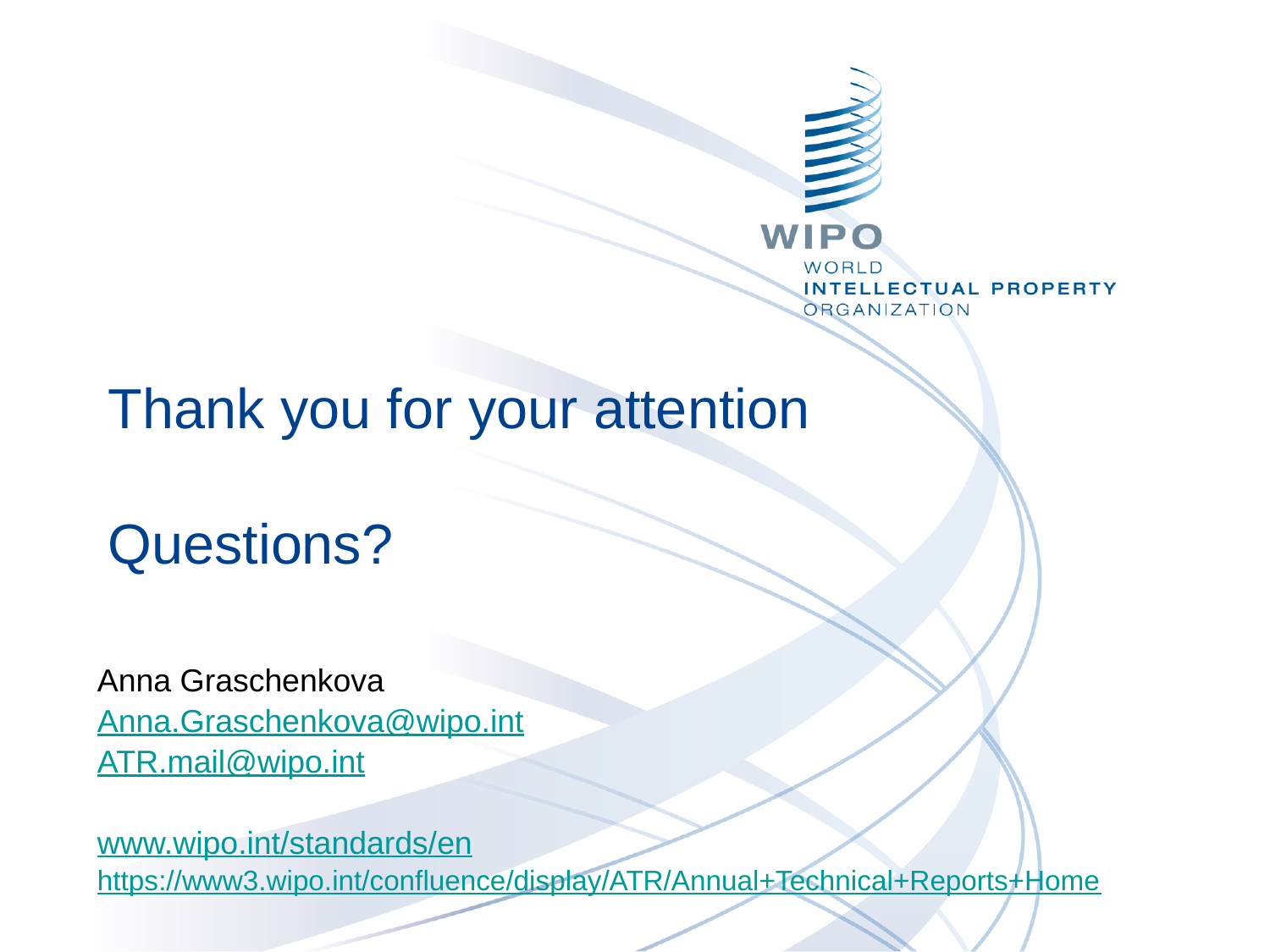

# Thank you for your attention Questions?

Anna Graschenkova
Anna.Graschenkova@wipo.int
ATR.mail@wipo.int

www.wipo.int/standards/en
https://www3.wipo.int/confluence/display/ATR/Annual+Technical+Reports+Home